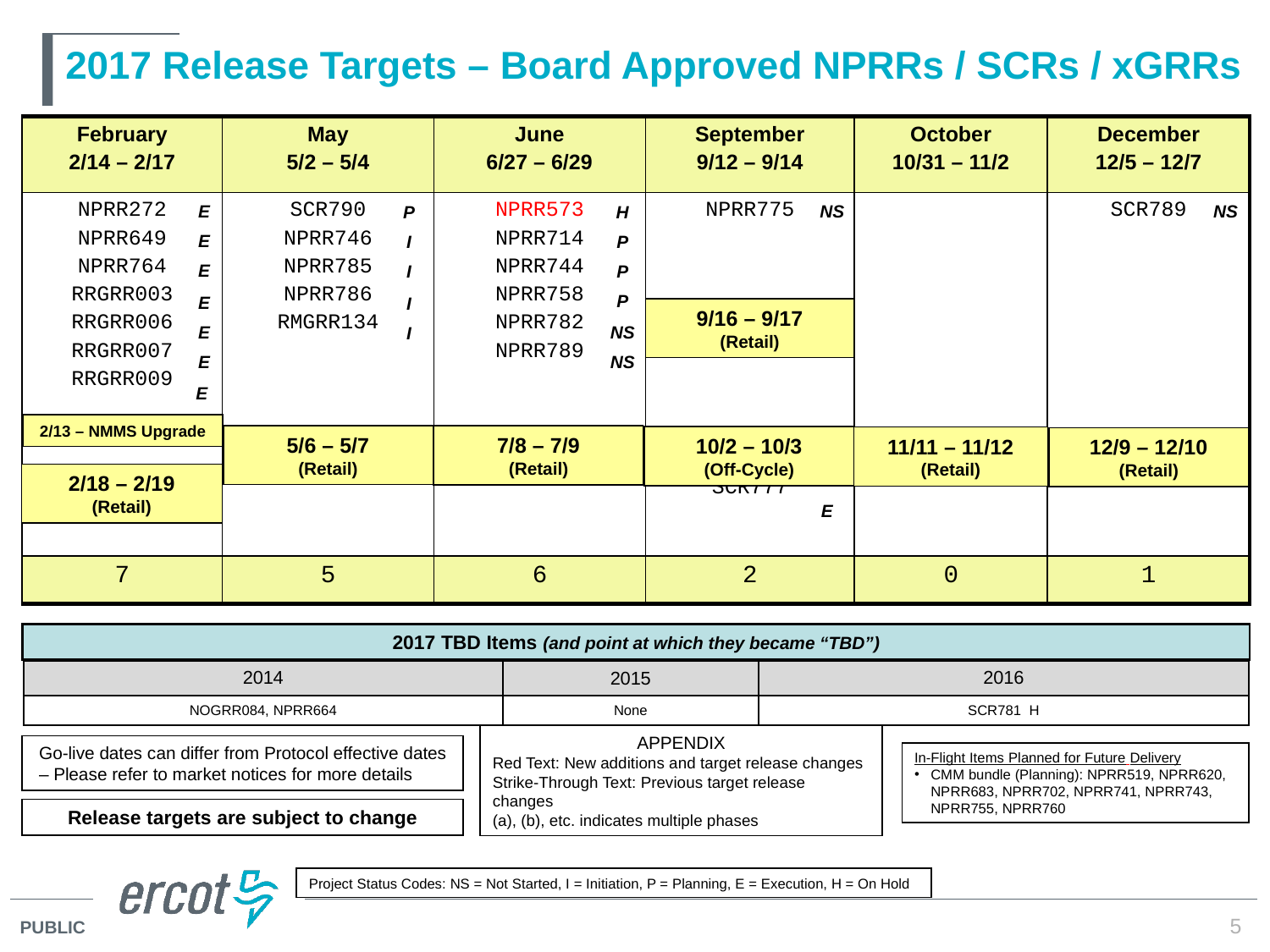

# 2017 Release Targets – Board Approved NPRRs / SCRs / xGRRs
| February 2/14 – 2/17 | May 5/2 – 5/4 | June 6/27 – 6/29 | September 9/12 – 9/14 | October 10/31 – 11/2 | December 12/5 – 12/7 |
| --- | --- | --- | --- | --- | --- |
| NPRR272 NPRR649 NPRR764 RRGRR003 RRGRR006 RRGRR007 RRGRR009 | SCR790 NPRR746 NPRR785 NPRR786 RMGRR134 | NPRR573 NPRR714 NPRR744 NPRR758 NPRR782 NPRR789 | NPRR775 SCR777 |  | SCR789 |
| 7 | 5 | 6 | 2 | 0 | 1 |
NS

E
E

E

E

E

E

E

E

NS

H

P

P

P

NS

NS

P

I

I

I

I

9/16 – 9/17
(Retail)
2/13 – NMMS Upgrade
5/6 – 5/7
(Retail)
7/8 – 7/9
(Retail)
10/2 – 10/3
(Off-Cycle)
11/11 – 11/12 (Retail)
12/9 – 12/10 (Retail)
2/18 – 2/19
(Retail)
2017 TBD Items (and point at which they became “TBD”)
| 2014 | 2015 | 2016 |
| --- | --- | --- |
| NOGRR084, NPRR664 | None | SCR781 H |
APPENDIX
Red Text: New additions and target release changes
Strike-Through Text: Previous target release changes
(a), (b), etc. indicates multiple phases
Go-live dates can differ from Protocol effective dates – Please refer to market notices for more details
In-Flight Items Planned for Future Delivery
CMM bundle (Planning): NPRR519, NPRR620, NPRR683, NPRR702, NPRR741, NPRR743, NPRR755, NPRR760
Release targets are subject to change
Project Status Codes: NS = Not Started, I = Initiation, P = Planning, E = Execution, H = On Hold
5